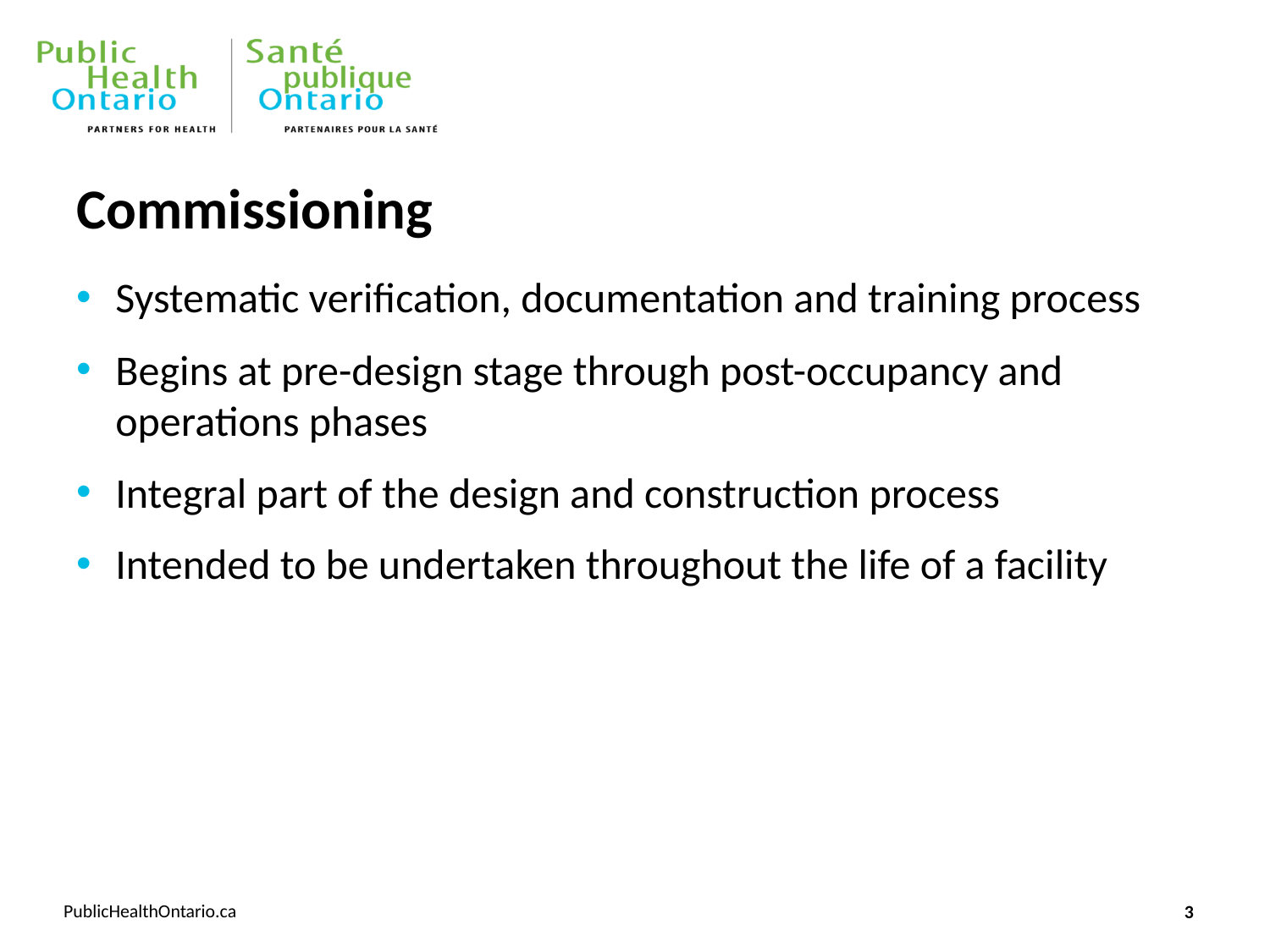

# Commissioning
Systematic verification, documentation and training process
Begins at pre-design stage through post-occupancy and operations phases
Integral part of the design and construction process
Intended to be undertaken throughout the life of a facility

3